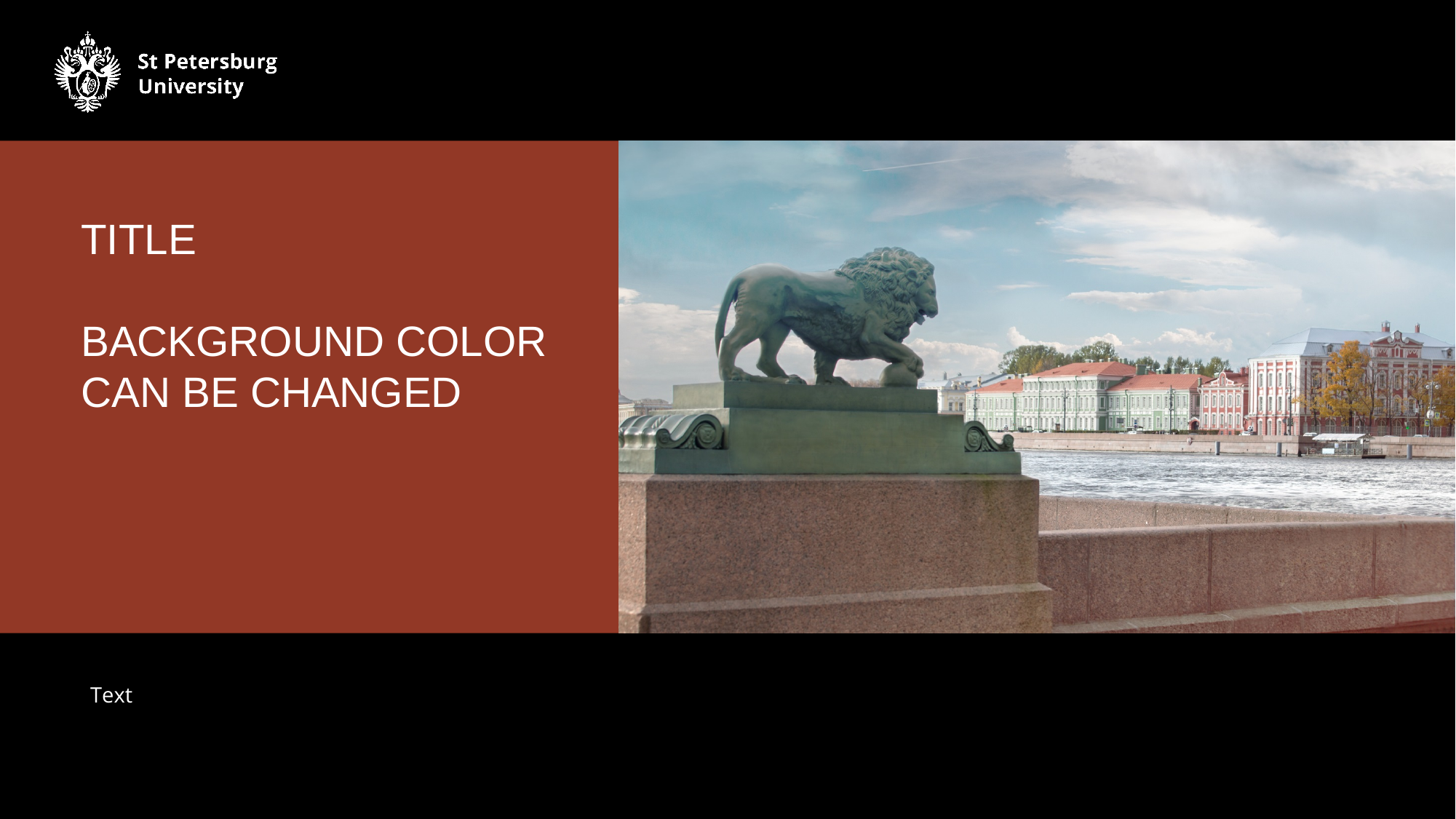

TITLE
BACKGROUND COLOR
CAN BE CHANGED
Text